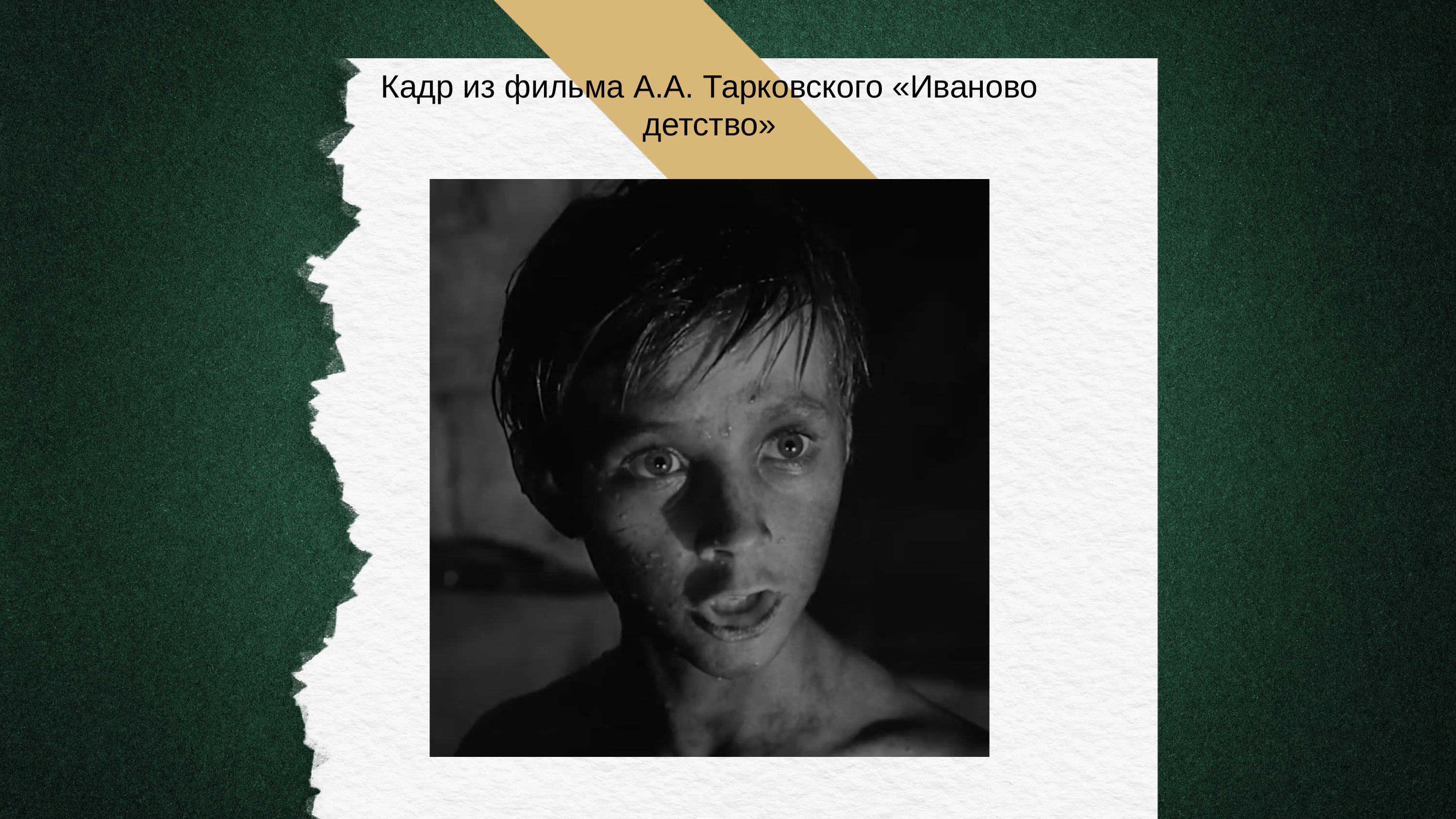

Кадр из фильма А.А. Тарковского «Иваново детство»